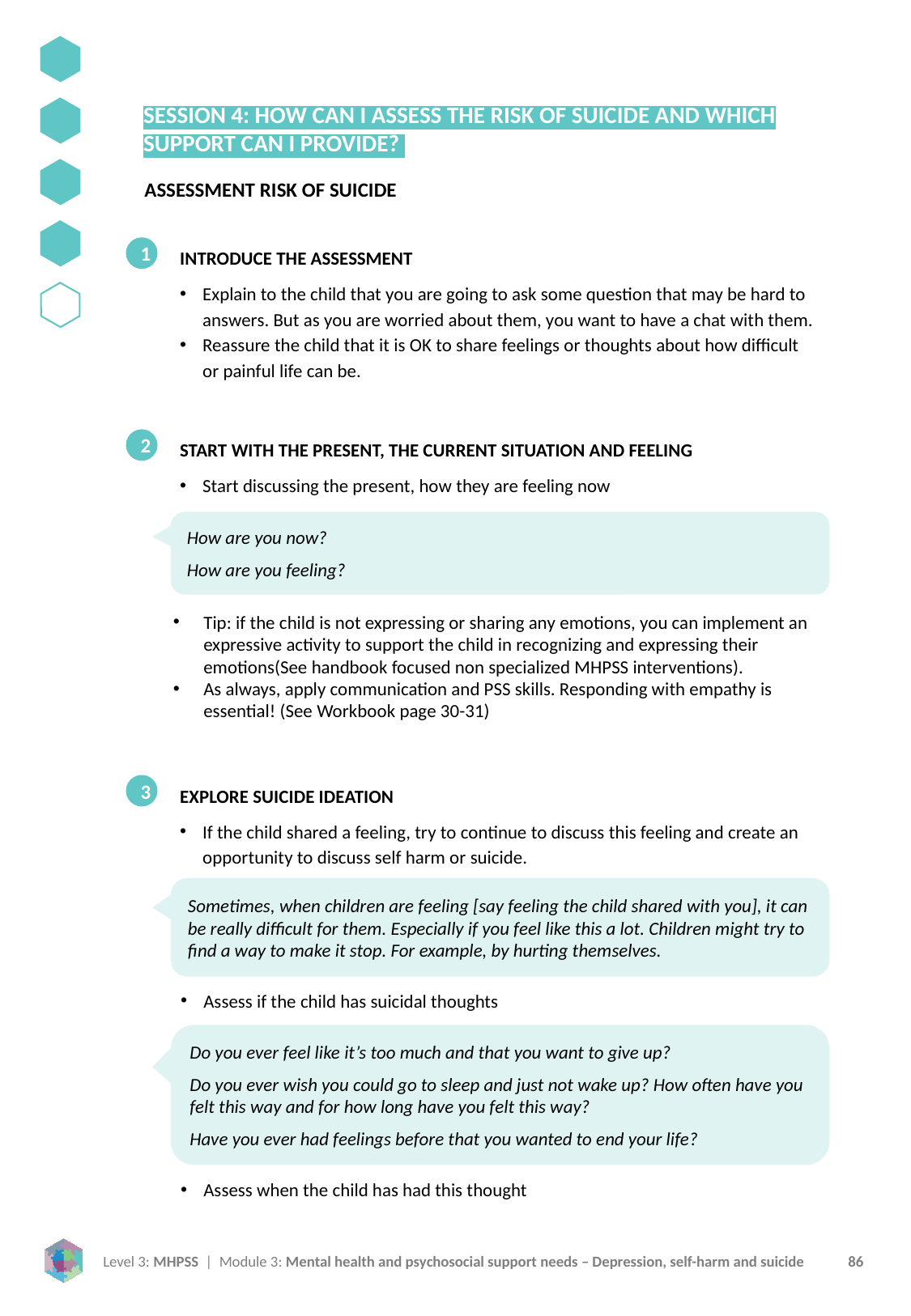

SESSION 4: HOW CAN I ASSESS THE RISK OF SUICIDE AND WHICH SUPPORT CAN I PROVIDE?

ASSESSMENT RISK OF SUICIDE

1
INTRODUCE THE ASSESSMENT
Explain to the child that you are going to ask some question that may be hard to answers. But as you are worried about them, you want to have a chat with them.
Reassure the child that it is OK to share feelings or thoughts about how difficult or painful life can be.

2
START WITH THE PRESENT, THE CURRENT SITUATION AND FEELING
Start discussing the present, how they are feeling now
How are you now?
How are you feeling?
Tip: if the child is not expressing or sharing any emotions, you can implement an expressive activity to support the child in recognizing and expressing their emotions(See handbook focused non specialized MHPSS interventions).
As always, apply communication and PSS skills. Responding with empathy is essential! (See Workbook page 30-31)
3
EXPLORE SUICIDE IDEATION
If the child shared a feeling, try to continue to discuss this feeling and create an opportunity to discuss self harm or suicide.
Sometimes, when children are feeling [say feeling the child shared with you], it can be really difficult for them. Especially if you feel like this a lot. Children might try to find a way to make it stop. For example, by hurting themselves.
Assess if the child has suicidal thoughts
Do you ever feel like it’s too much and that you want to give up?
Do you ever wish you could go to sleep and just not wake up? How often have you felt this way and for how long have you felt this way?
Have you ever had feelings before that you wanted to end your life?
Assess when the child has had this thought